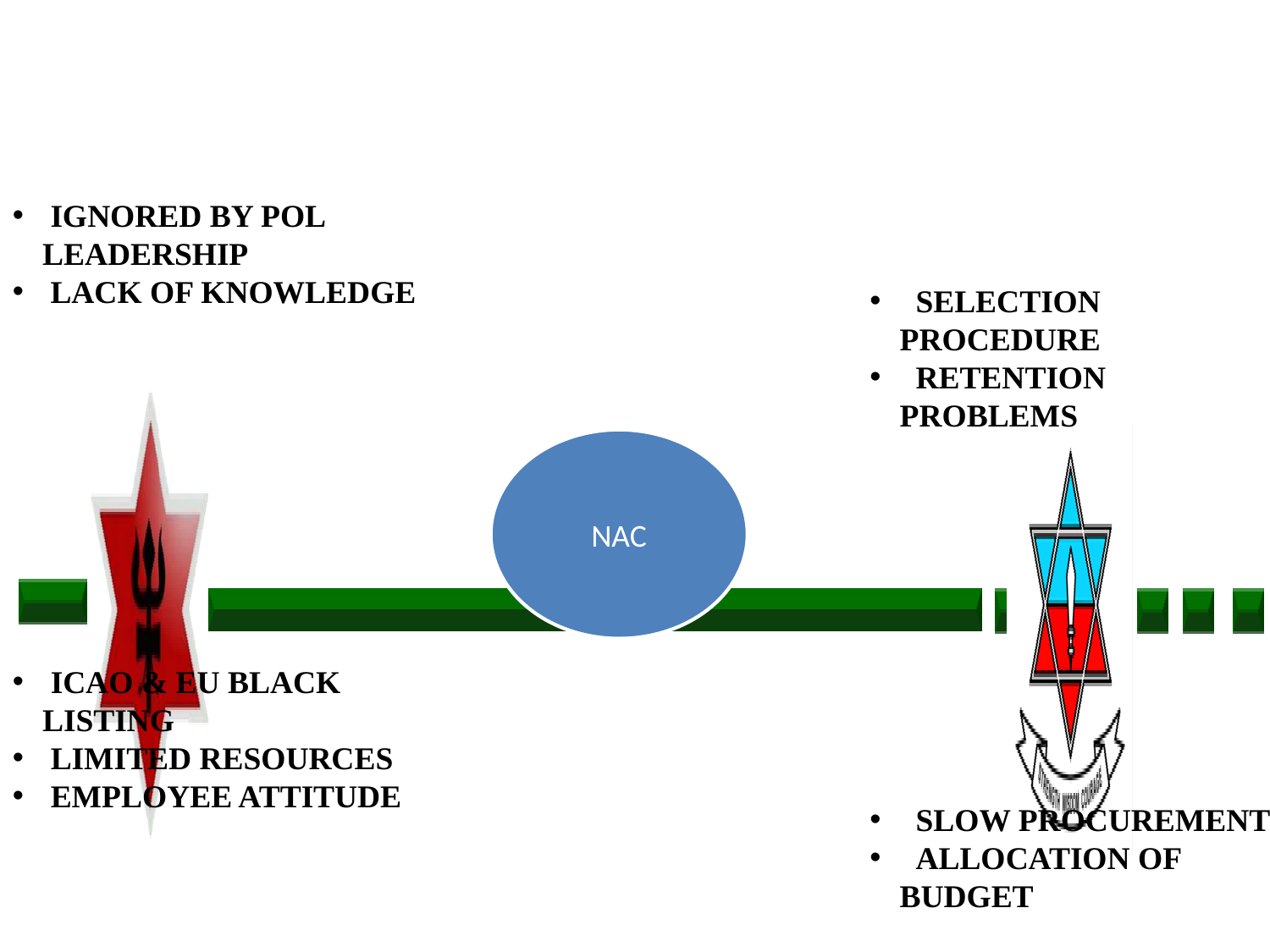

NAC
LEADERSHIP
PROCUREMENT
 IGNORED BY POL LEADERSHIP
 LACK OF KNOWLEDGE
  SELECTION PROCEDURE
  RETENTION PROBLEMS
 ICAO & EU BLACK LISTING
 LIMITED RESOURCES
 EMPLOYEE ATTITUDE
  SLOW PROCUREMENT
  ALLOCATION OF BUDGET